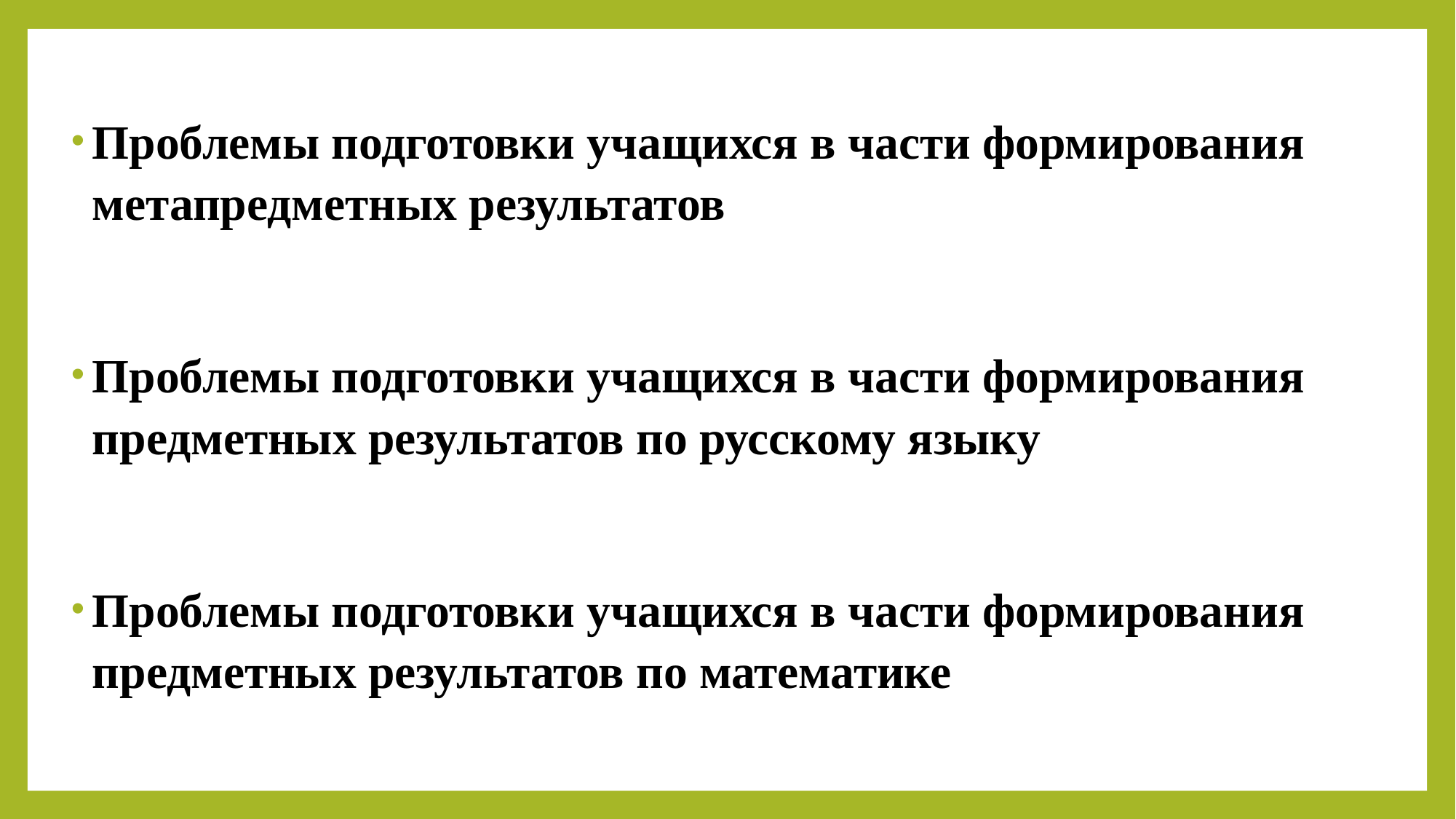

#
Проблемы подготовки учащихся в части формирования метапредметных результатов

Проблемы подготовки учащихся в части формирования предметных результатов по русскому языку

Проблемы подготовки учащихся в части формирования предметных результатов по математике